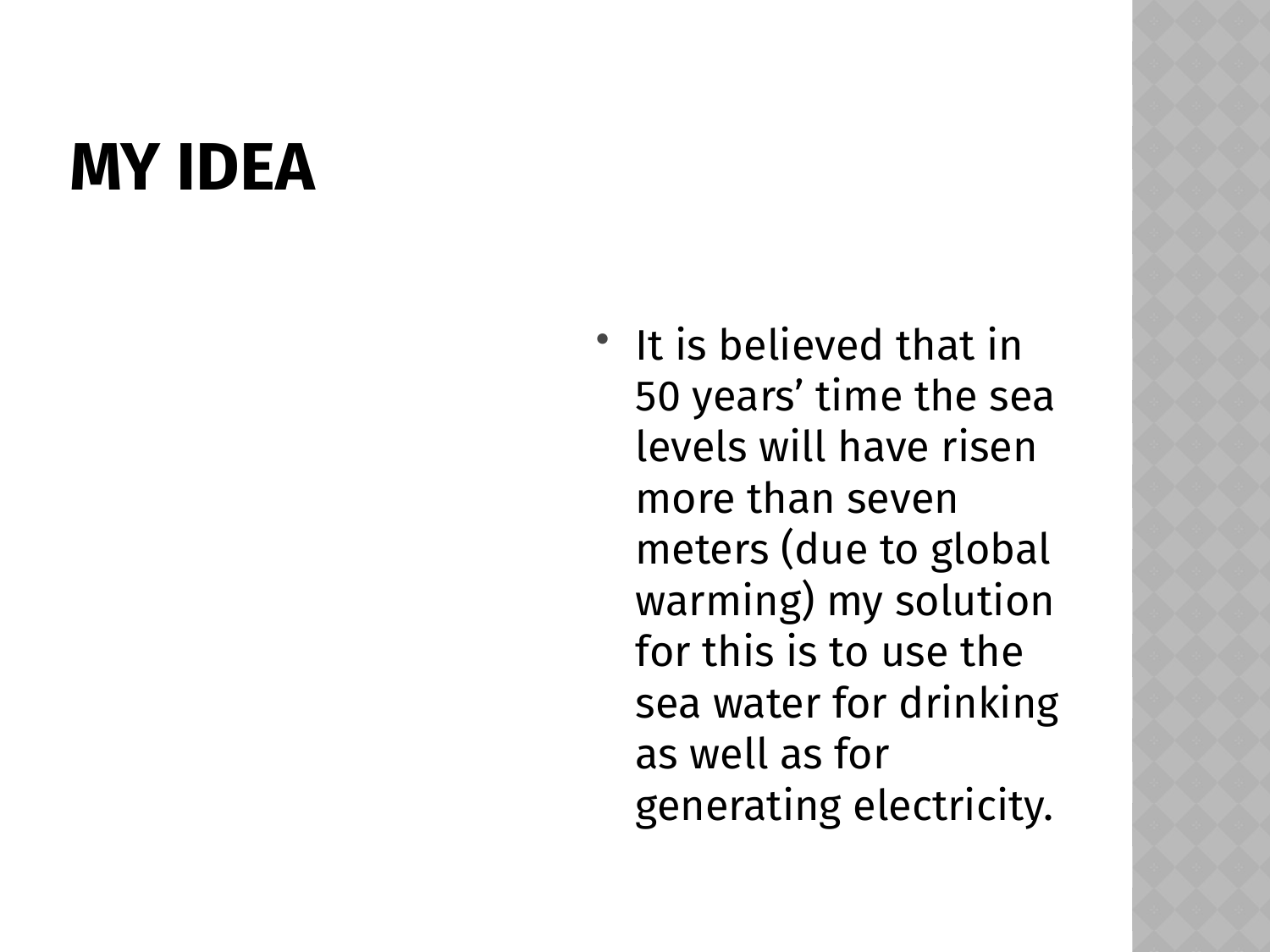

# My Idea
It is believed that in 50 years’ time the sea levels will have risen more than seven meters (due to global warming) my solution for this is to use the sea water for drinking as well as for generating electricity.